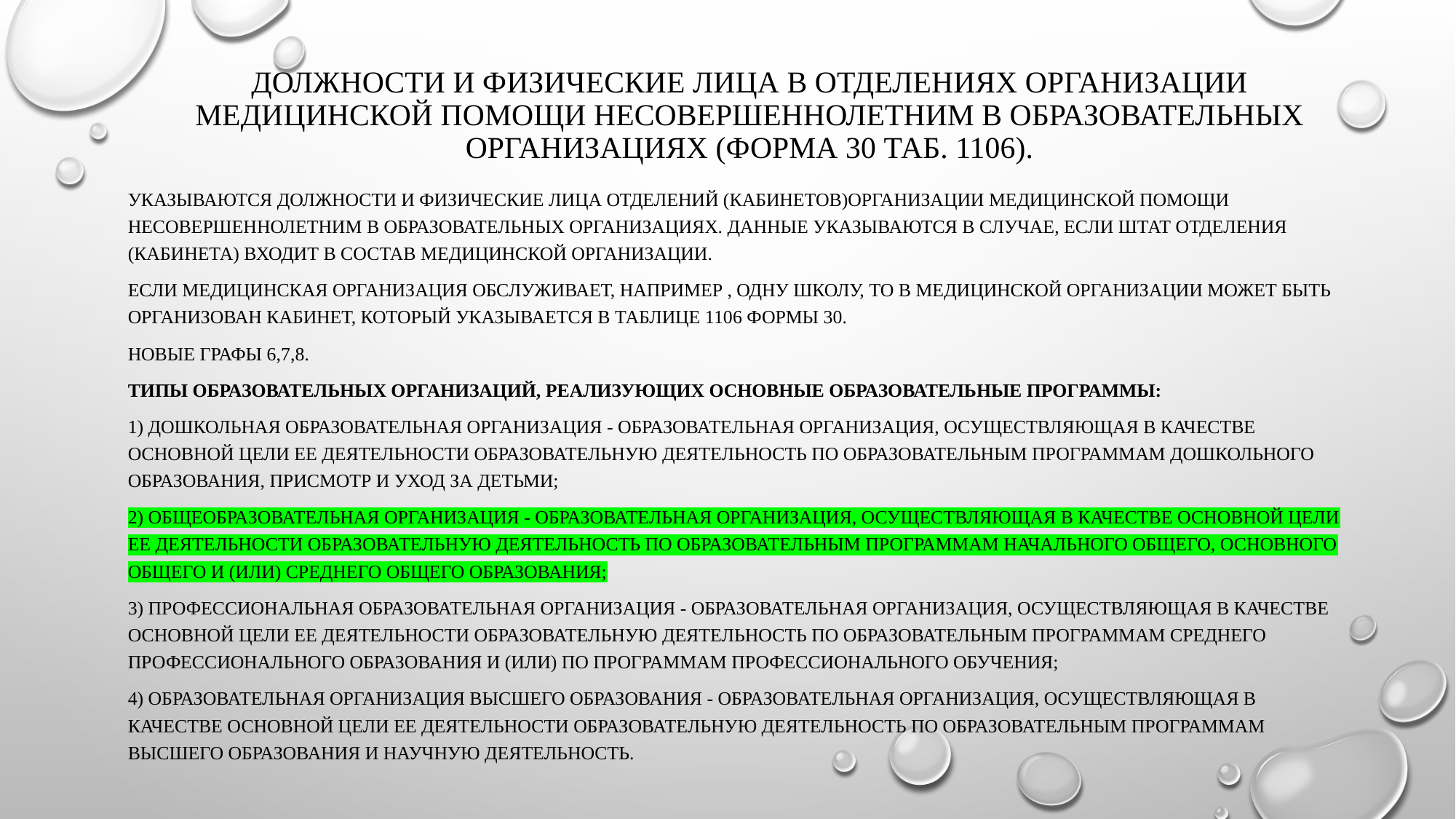

# Должности и физические лица в отделениях организации медицинской помощи несовершеннолетним в образовательных организациях (Форма 30 таб. 1106).
Указываются должности и физические лица отделений (кабинетов)организации медицинской помощи несовершеннолетним в образовательных организациях. Данные указываются в случае, если штат отделения (кабинета) входит в состав медицинской организации.
Если медицинская организация обслуживает, например , одну школу, то в медицинской организации может быть организован кабинет, который указывается в таблице 1106 формы 30.
Новые графы 6,7,8.
Типы образовательных организаций, реализующих основные образовательные программы:
1) дошкольная образовательная организация - образовательная организация, осуществляющая в качестве основной цели ее деятельности образовательную деятельность по образовательным программам дошкольного образования, присмотр и уход за детьми;
2) общеобразовательная организация - образовательная организация, осуществляющая в качестве основной цели ее деятельности образовательную деятельность по образовательным программам начального общего, основного общего и (или) среднего общего образования;
3) профессиональная образовательная организация - образовательная организация, осуществляющая в качестве основной цели ее деятельности образовательную деятельность по образовательным программам среднего профессионального образования и (или) по программам профессионального обучения;
4) образовательная организация высшего образования - образовательная организация, осуществляющая в качестве основной цели ее деятельности образовательную деятельность по образовательным программам высшего образования и научную деятельность.